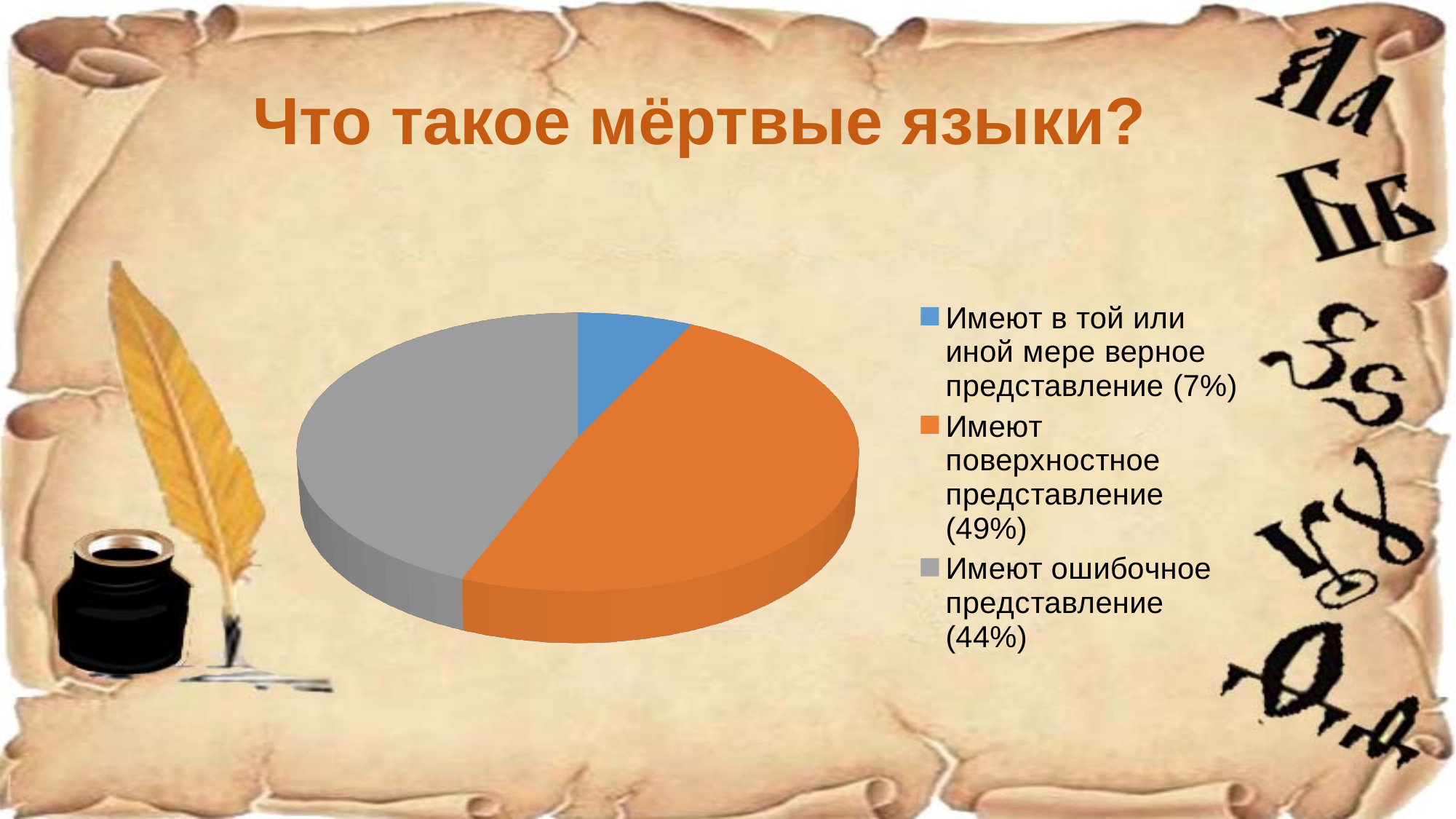

# Что такое мёртвые языки?

[unsupported chart]